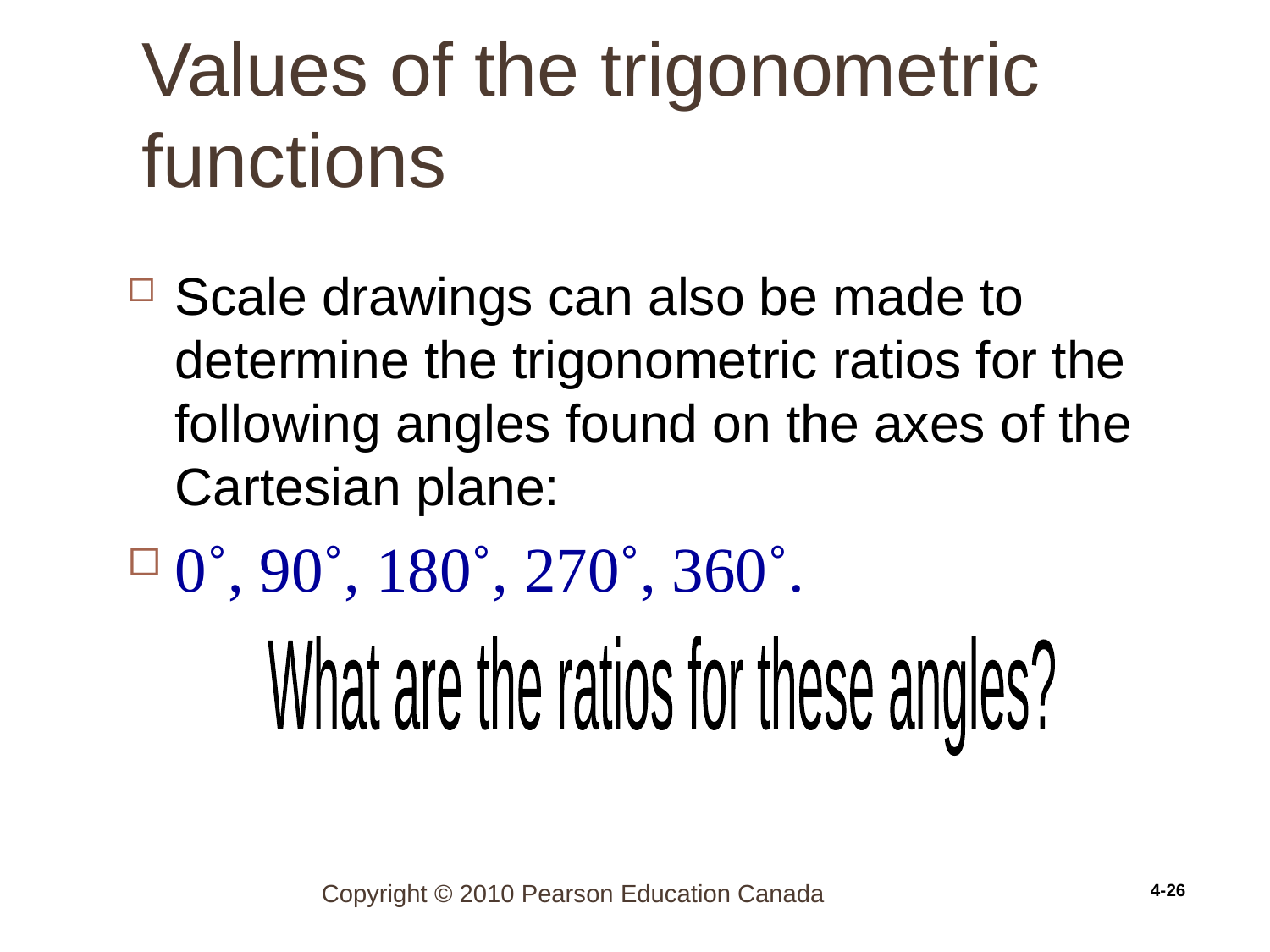

# Values of the trigonometric functions
4-26
Scale drawings can also be made to determine the trigonometric ratios for the following angles found on the axes of the Cartesian plane:
0˚, 90˚, 180˚, 270˚, 360˚.
What are the ratios for these angles?
Copyright © 2010 Pearson Education Canada
4-26